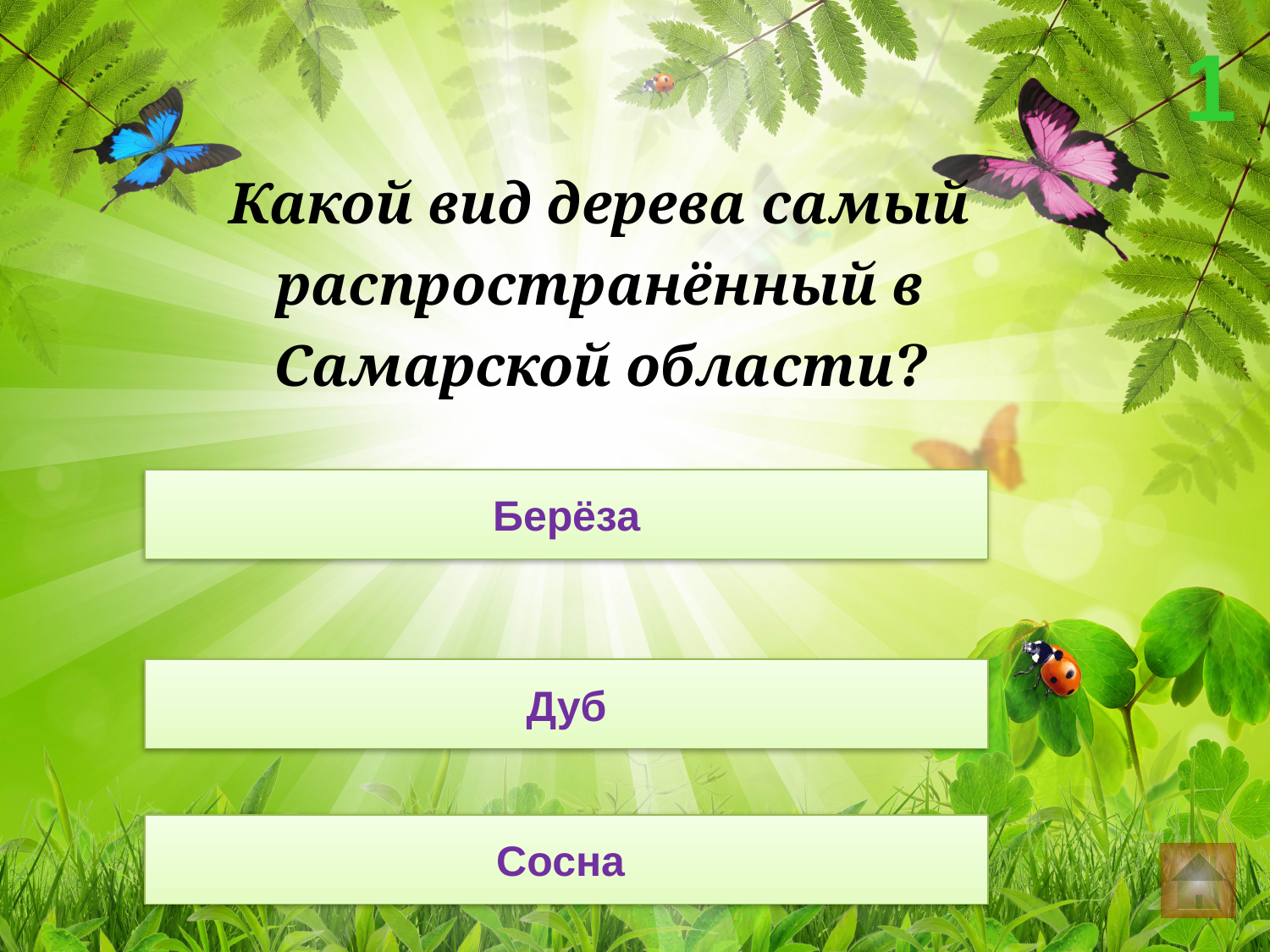

1
Какой вид дерева самый распространённый в Самарской области?
Берёза
Дуб
Сосна